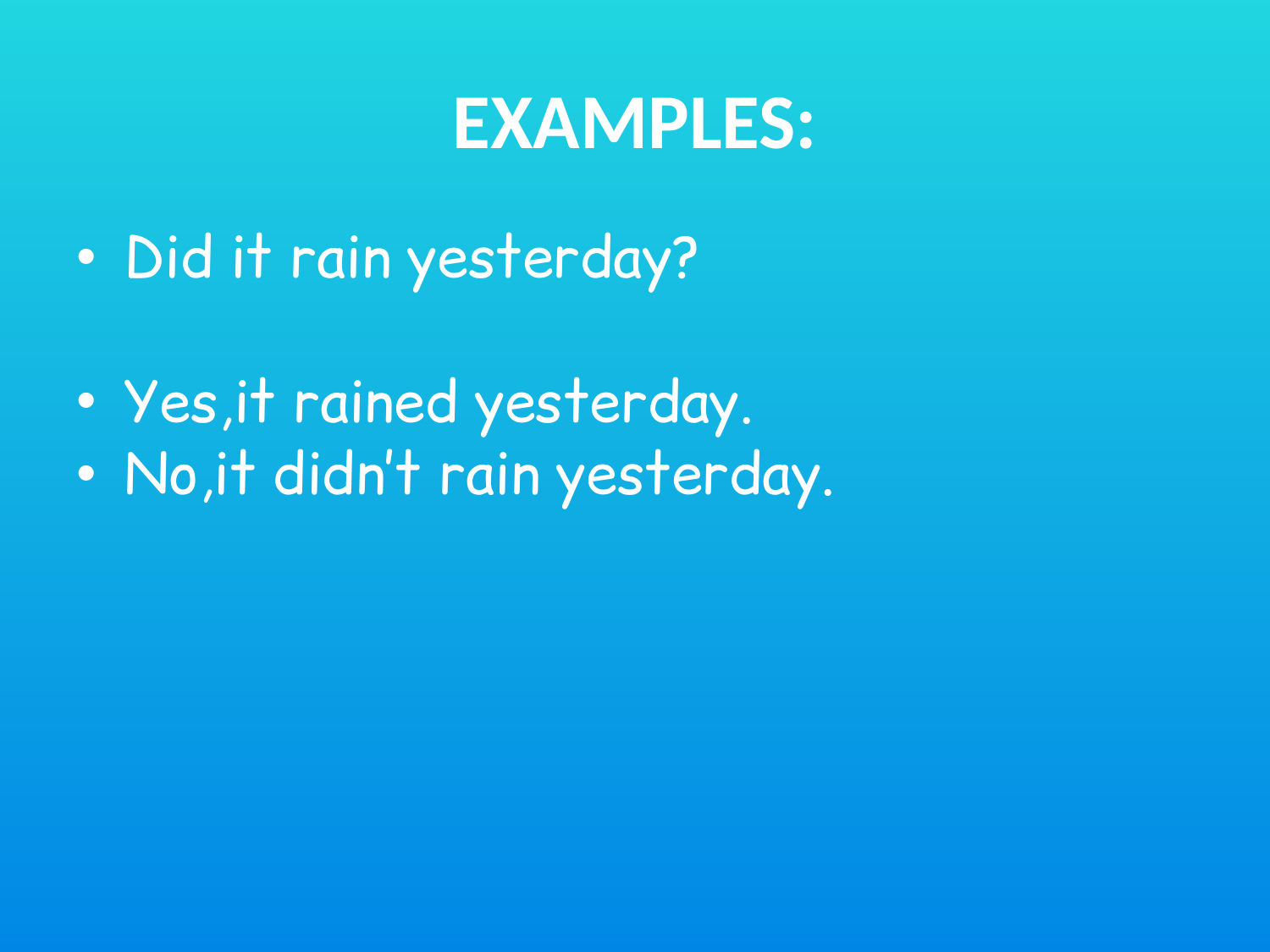

# EXAMPLES:
Did it rain yesterday?

Yes,it rained yesterday.
No,it didn’t rain yesterday.